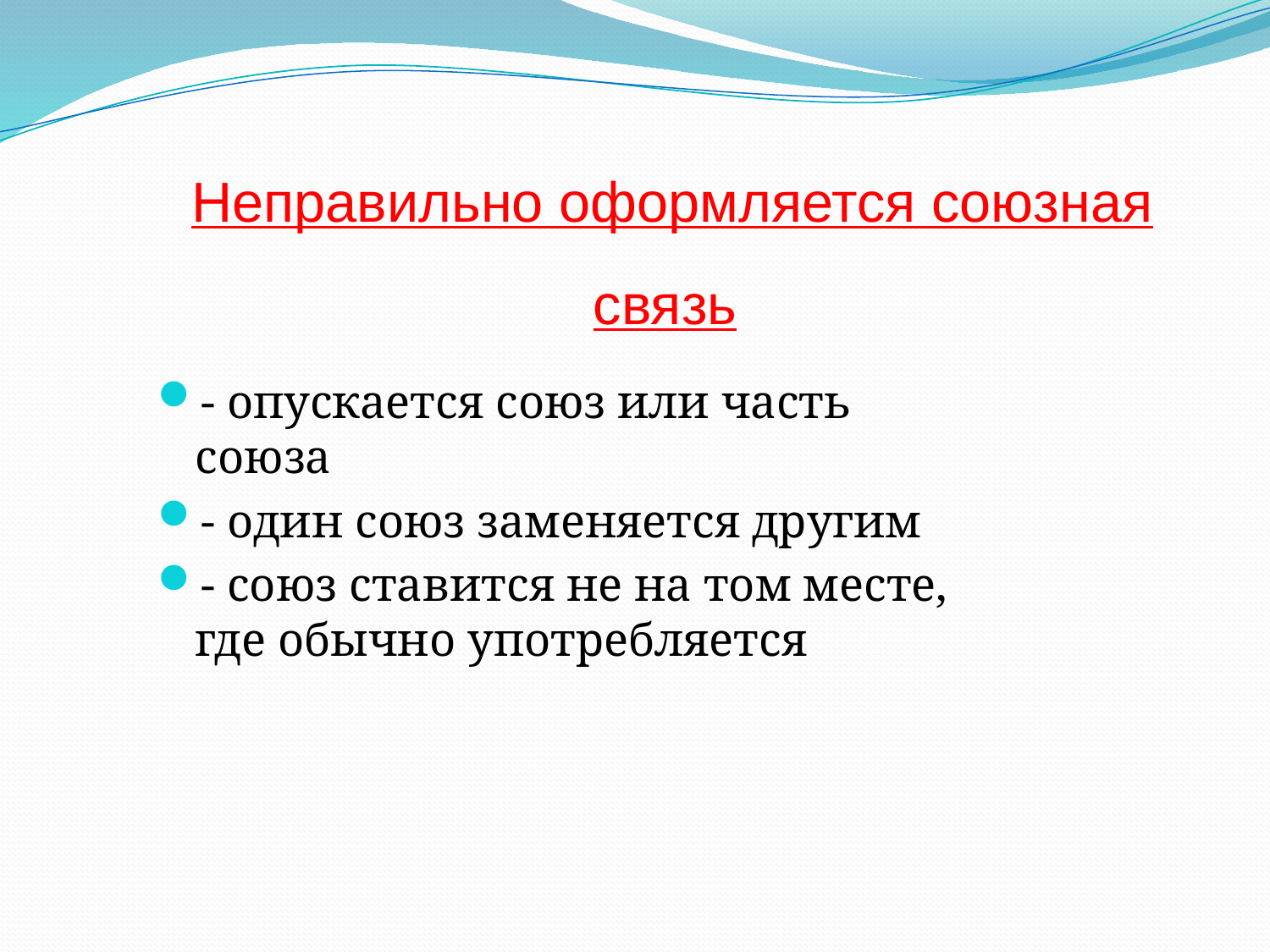

# Неправильно оформляется союзная связь
- опускается союз или часть союза
- один союз заменяется другим
- союз ставится не на том месте, где обычно употребляется